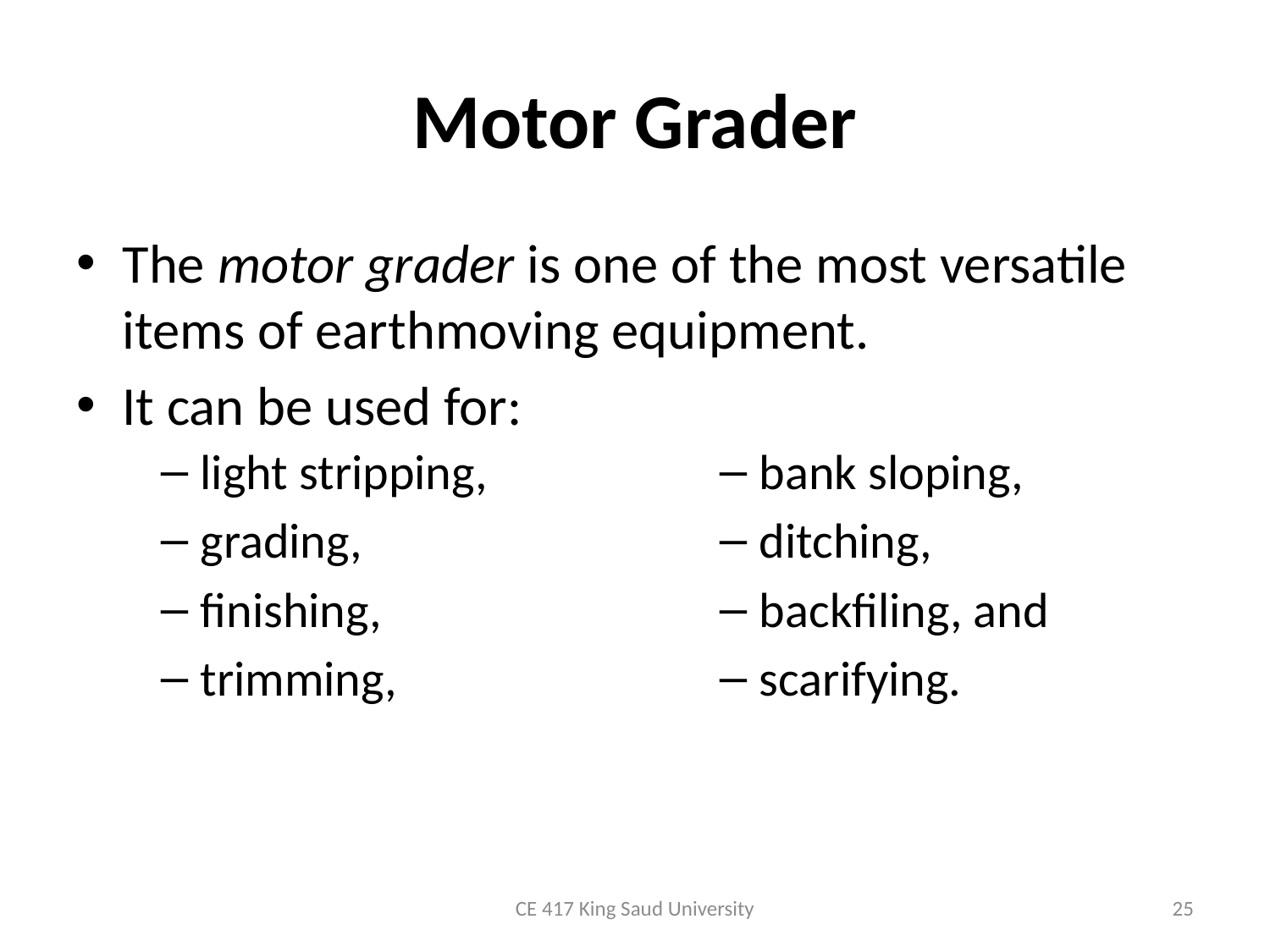

# Motor Grader
The motor grader is one of the most versatile items of earthmoving equipment.
It can be used for:
light stripping,
grading,
finishing,
trimming,
bank sloping,
ditching,
backfiling, and
scarifying.
CE 417 King Saud University
25